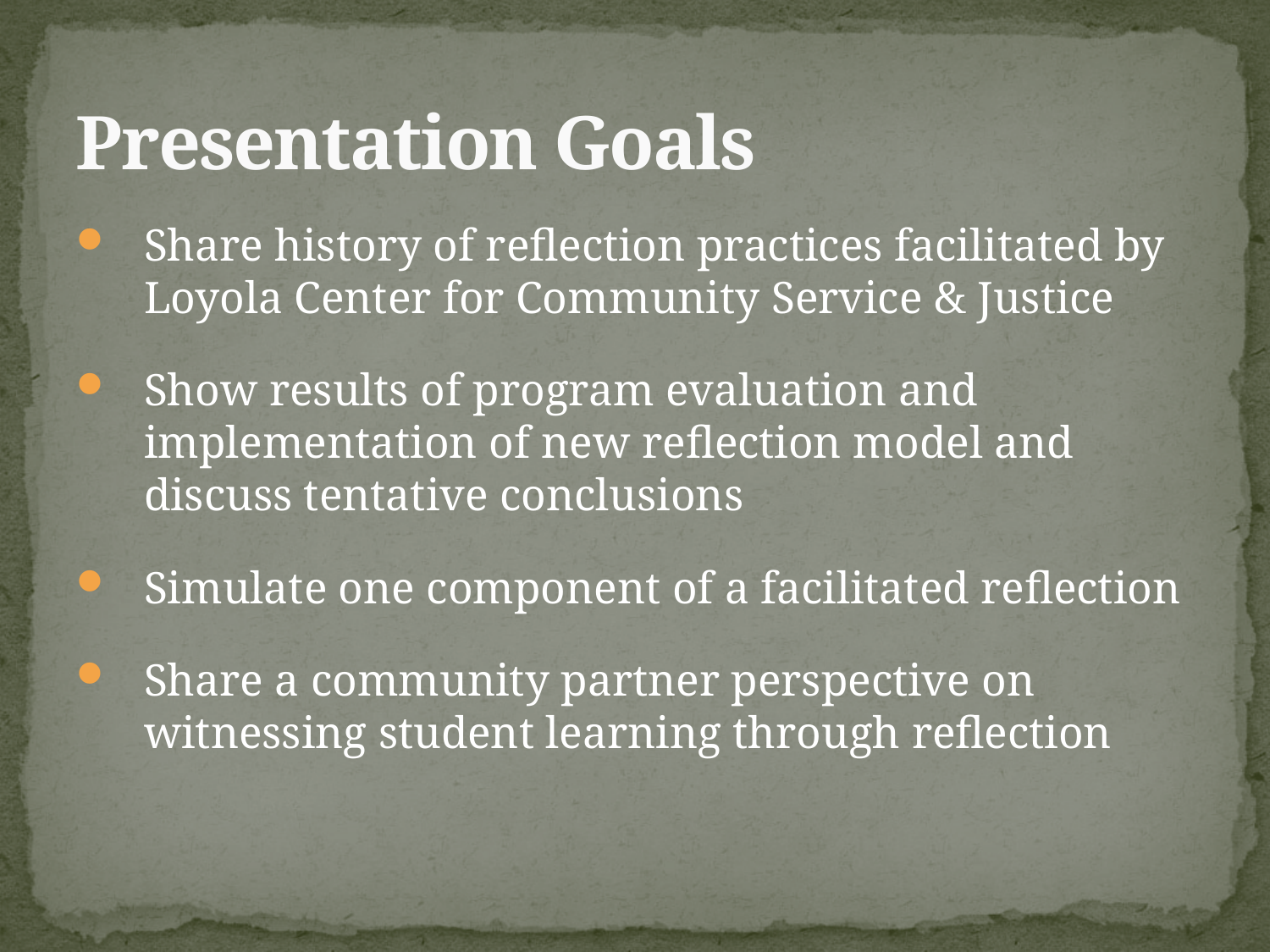

# Presentation Goals
Share history of reflection practices facilitated by Loyola Center for Community Service & Justice
Show results of program evaluation and implementation of new reflection model and discuss tentative conclusions
Simulate one component of a facilitated reflection
Share a community partner perspective on witnessing student learning through reflection